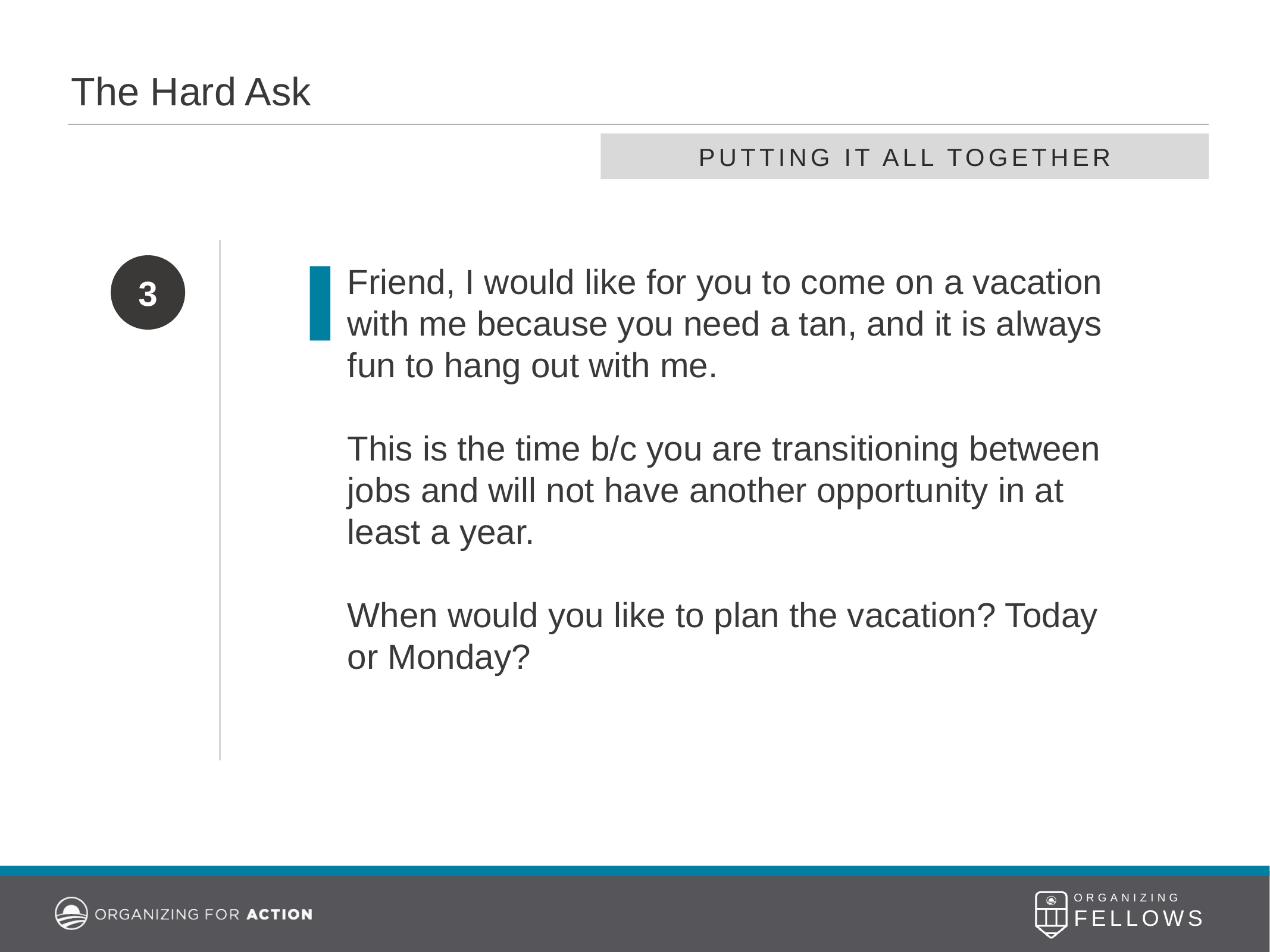

The Hard Ask

PUTTING IT ALL TOGETHER

3
Friend, I would like for you to come on a vacation with me because you need a tan, and it is always fun to hang out with me.

This is the time b/c you are transitioning between jobs and will not have another opportunity in at least a year.

When would you like to plan the vacation? Today or Monday?